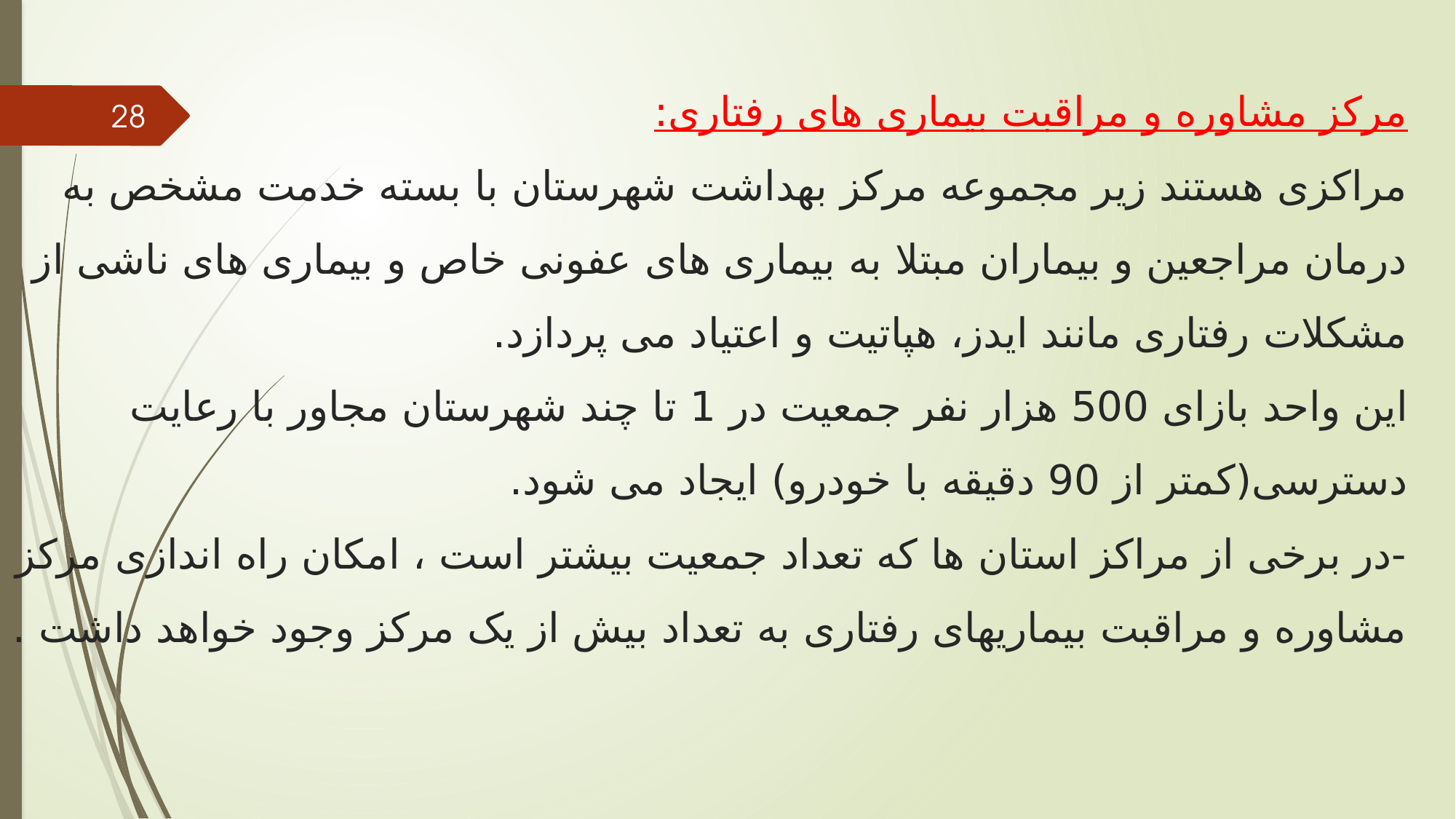

# مرکز مشاوره و مراقبت بیماری های رفتاری: مراکزی هستند زیر مجموعه مرکز بهداشت شهرستان با بسته خدمت مشخص به درمان مراجعین و بیماران مبتلا به بیماری های عفونی خاص و بیماری های ناشی از مشکلات رفتاری مانند ایدز، هپاتیت و اعتیاد می پردازد. این واحد بازای 500 هزار نفر جمعیت در 1 تا چند شهرستان مجاور با رعایت دسترسی(کمتر از 90 دقیقه با خودرو) ایجاد می شود. -در برخی از مراکز استان ها که تعداد جمعیت بیشتر است ، امکان راه اندازی مرکز مشاوره و مراقبت بیماریهای رفتاری به تعداد بیش از یک مرکز وجود خواهد داشت .
28